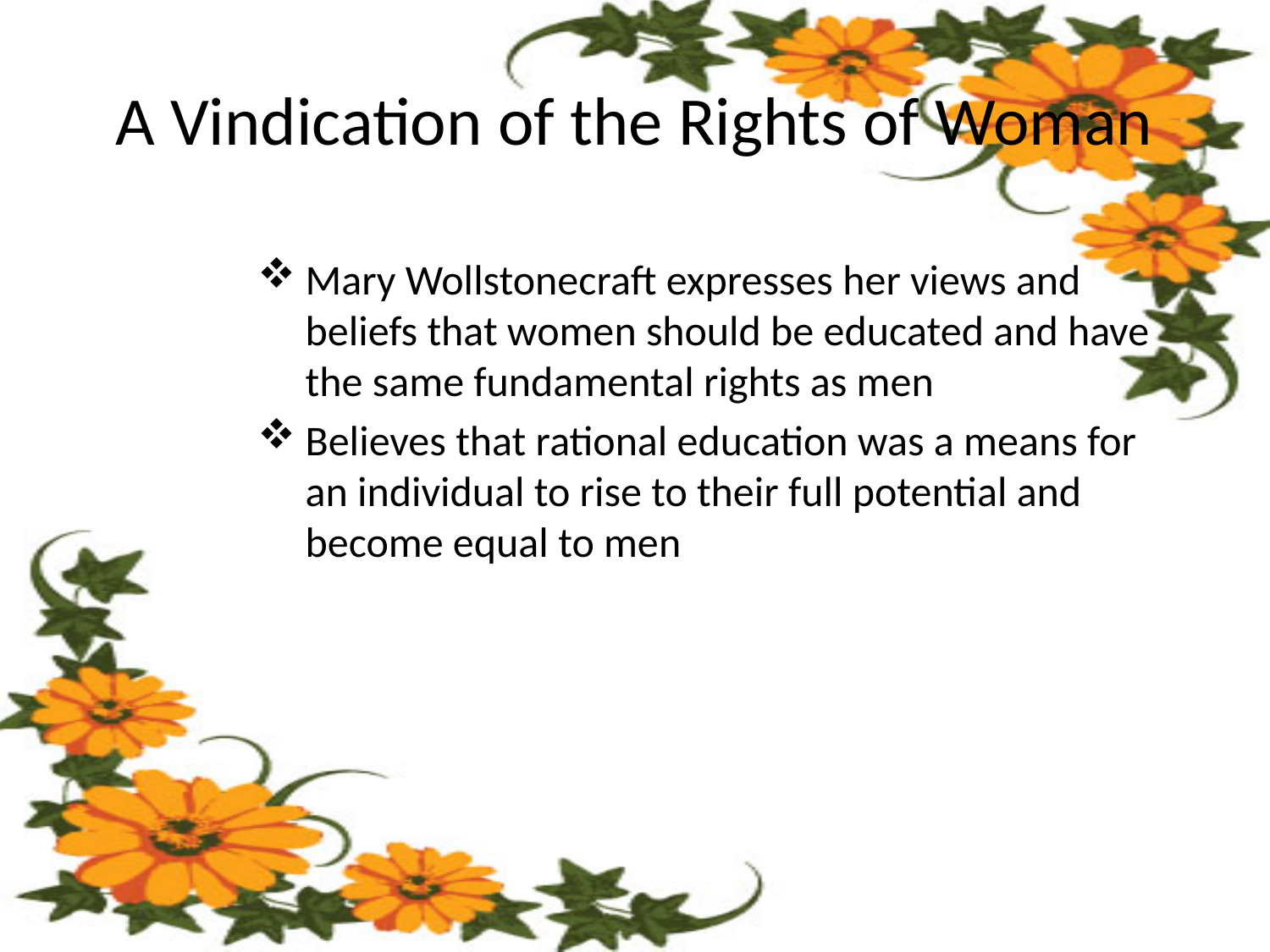

# A Vindication of the Rights of Woman
Mary Wollstonecraft expresses her views and beliefs that women should be educated and have the same fundamental rights as men
Believes that rational education was a means for an individual to rise to their full potential and become equal to men